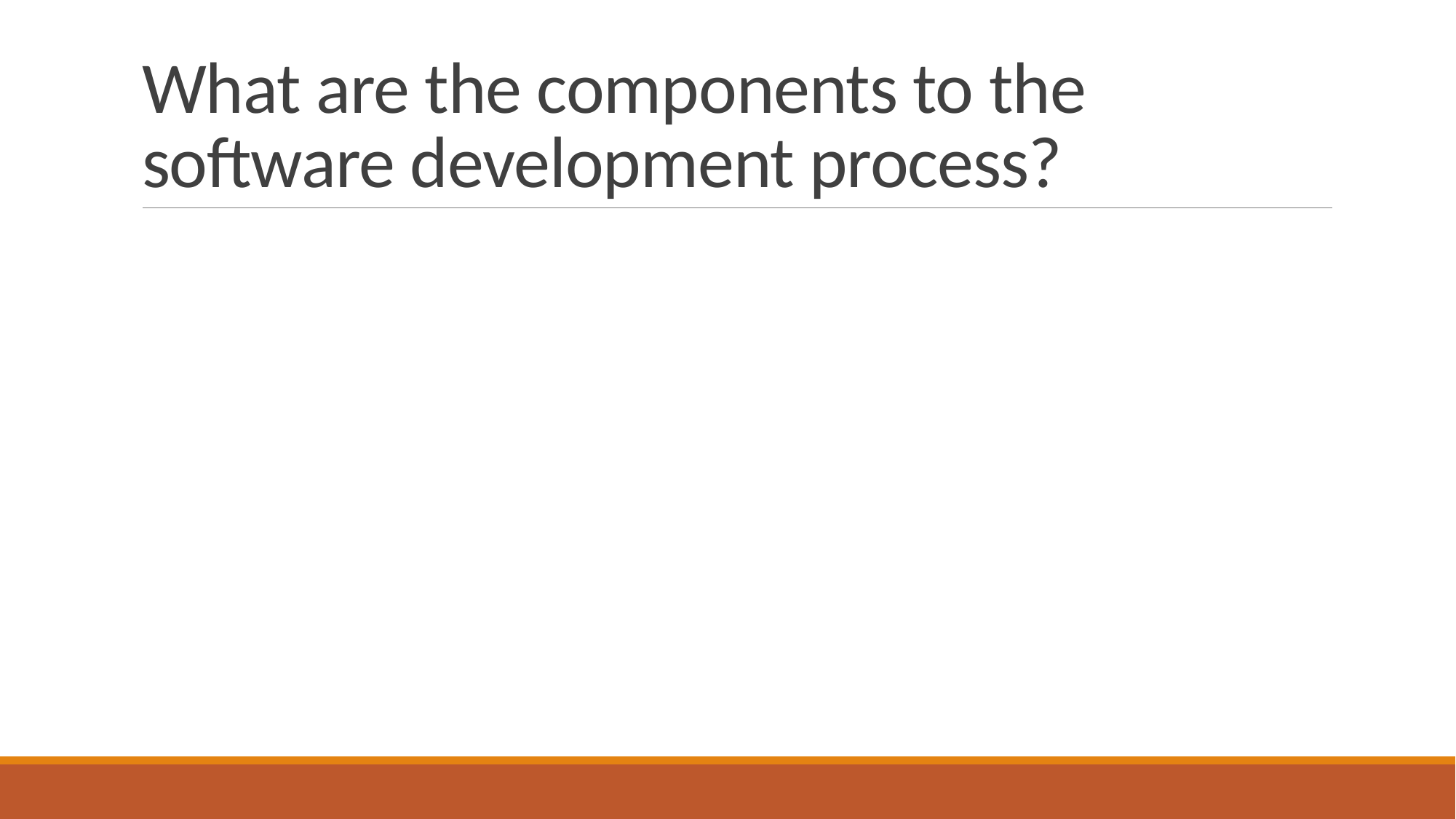

# What are the components to the software development process?